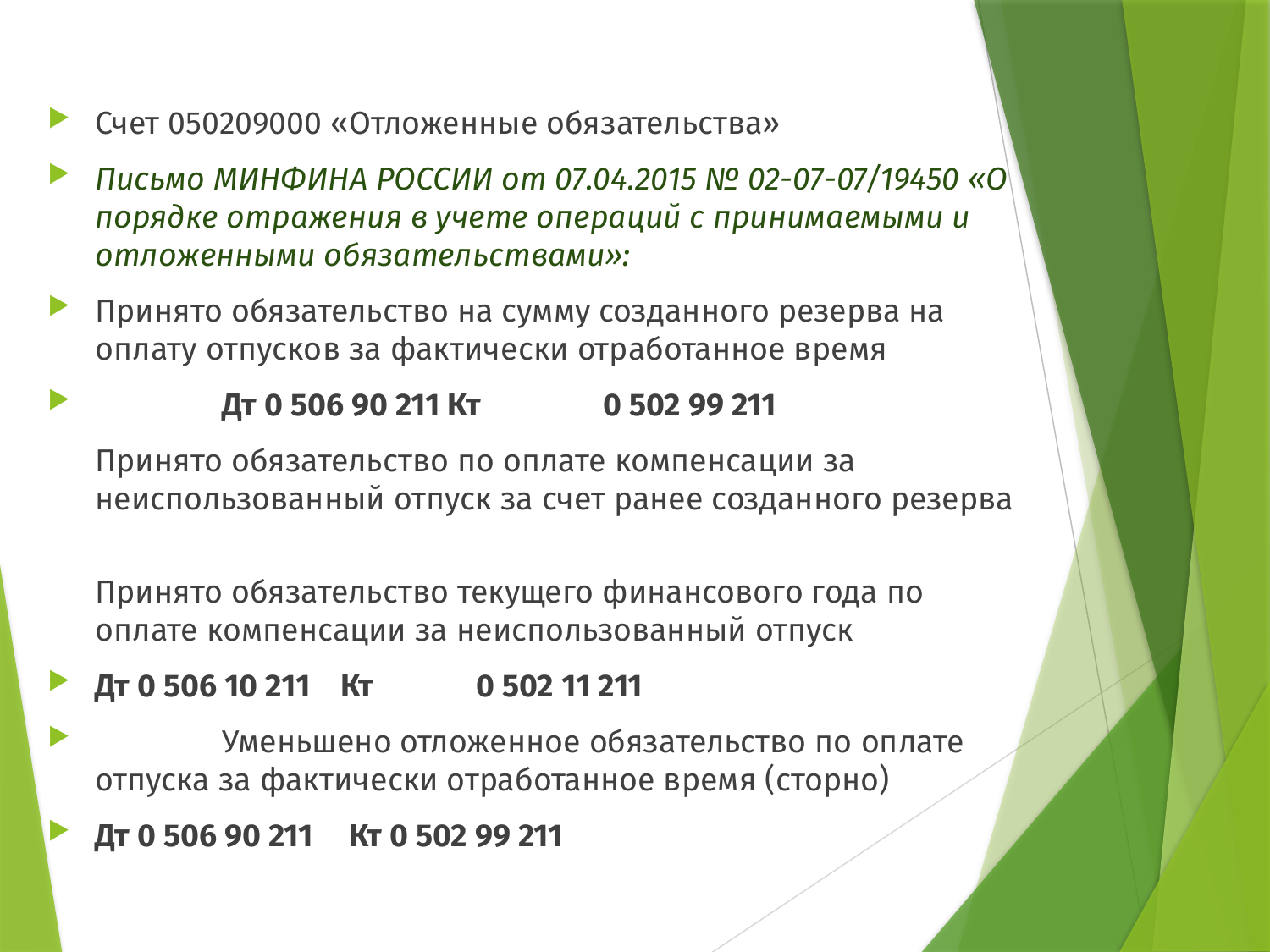

#
Счет 050209000 «Отложенные обязательства»
Письмо МИНФИНА РОССИИ от 07.04.2015 № 02-07-07/19450 «О порядке отражения в учете операций с принимаемыми и отложенными обязательствами»:
Принято обязательство на сумму созданного резерва на оплату отпусков за фактически отработанное время
	Дт 0 506 90 211 Кт	0 502 99 211
 	Принято обязательство по оплате компенсации за неиспользованный отпуск за счет ранее созданного резерва
	Принято обязательство текущего финансового года по оплате компенсации за неиспользованный отпуск
Дт 0 506 10 211    Кт 	0 502 11 211
	Уменьшено отложенное обязательство по оплате отпуска за фактически отработанное время (сторно)
Дт 0 506 90 211 	Кт 0 502 99 211